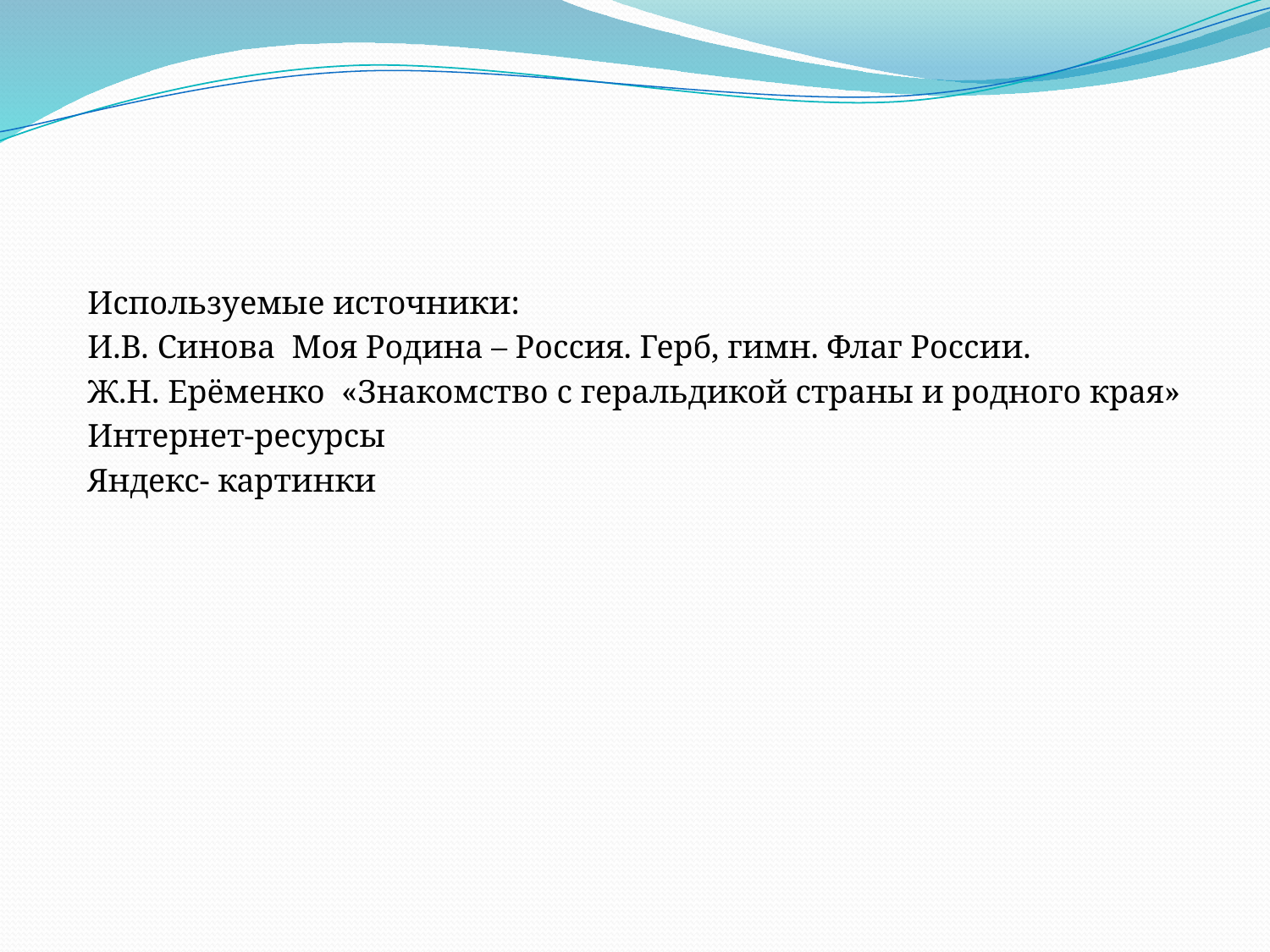

Используемые источники:
И.В. Синова  Моя Родина – Россия. Герб, гимн. Флаг России.
Ж.Н. Ерёменко  «Знакомство с геральдикой страны и родного края»
Интернет-ресурсы
Яндекс- картинки